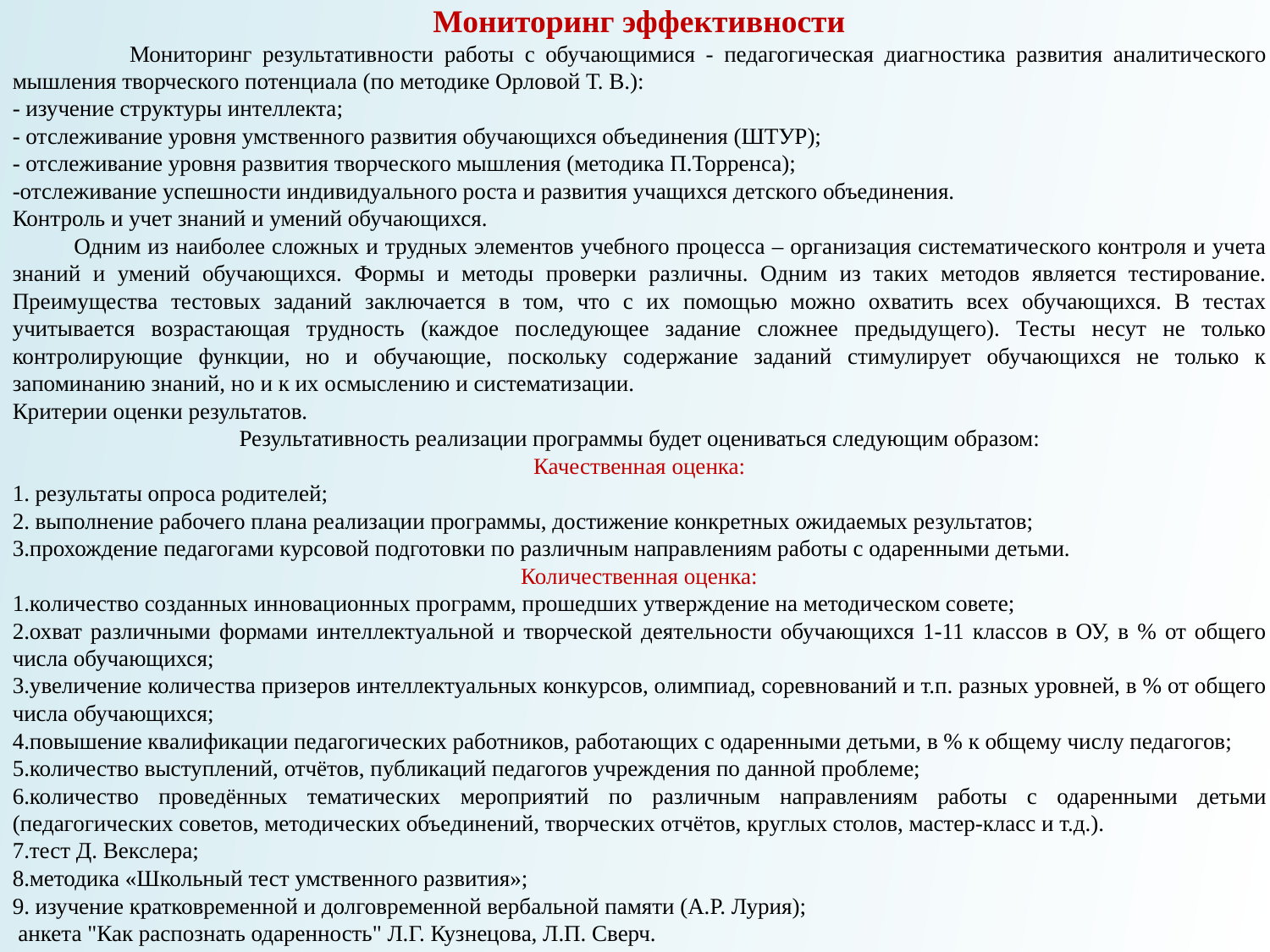

Мониторинг эффективности
           Мониторинг результативности работы с обучающимися - педагогическая диагностика развития аналитического мышления творческого потенциала (по методике Орловой Т. В.):
- изучение структуры интеллекта;
- отслеживание уровня умственного развития обучающихся объединения (ШТУР);
- отслеживание уровня развития творческого мышления (методика П.Торренса);
-отслеживание успешности индивидуального роста и развития учащихся детского объединения.
Контроль и учет знаний и умений обучающихся.
         Одним из наиболее сложных и трудных элементов учебного процесса – организация систематического контроля и учета знаний и умений обучающихся. Формы и методы проверки различны. Одним из таких методов является тестирование. Преимущества тестовых заданий заключается в том, что с их помощью можно охватить всех обучающихся. В тестах учитывается возрастающая трудность (каждое последующее задание сложнее предыдущего). Тесты несут не только контролирующие функции, но и обучающие, поскольку содержание заданий стимулирует обучающихся не только к запоминанию знаний, но и к их осмыслению и систематизации.
Критерии оценки результатов.
Результативность реализации программы будет оцениваться следующим образом:
Качественная оценка:
1. результаты опроса родителей;
2. выполнение рабочего плана реализации программы, достижение конкретных ожидаемых результатов;
3.прохождение педагогами курсовой подготовки по различным направлениям работы с одаренными детьми.
Количественная оценка:
1.количество созданных инновационных программ, прошедших утверждение на методическом совете;
2.охват различными формами интеллектуальной и творческой деятельности обучающихся 1-11 классов в ОУ, в % от общего числа обучающихся;
3.увеличение количества призеров интеллектуальных конкурсов, олимпиад, соревнований и т.п. разных уровней, в % от общего числа обучающихся;
4.повышение квалификации педагогических работников, работающих с одаренными детьми, в % к общему числу педагогов;
5.количество выступлений, отчётов, публикаций педагогов учреждения по данной проблеме;
6.количество проведённых тематических мероприятий по различным направлениям работы с одаренными детьми (педагогических советов, методических объединений, творческих отчётов, круглых столов, мастер-класс и т.д.).
7.тест Д. Векслера;
8.методика «Школьный тест умственного развития»;
9. изучение кратковременной и долговременной вербальной памяти (А.Р. Лурия);
 анкета "Как распознать одаренность" Л.Г. Кузнецова, Л.П. Сверч.